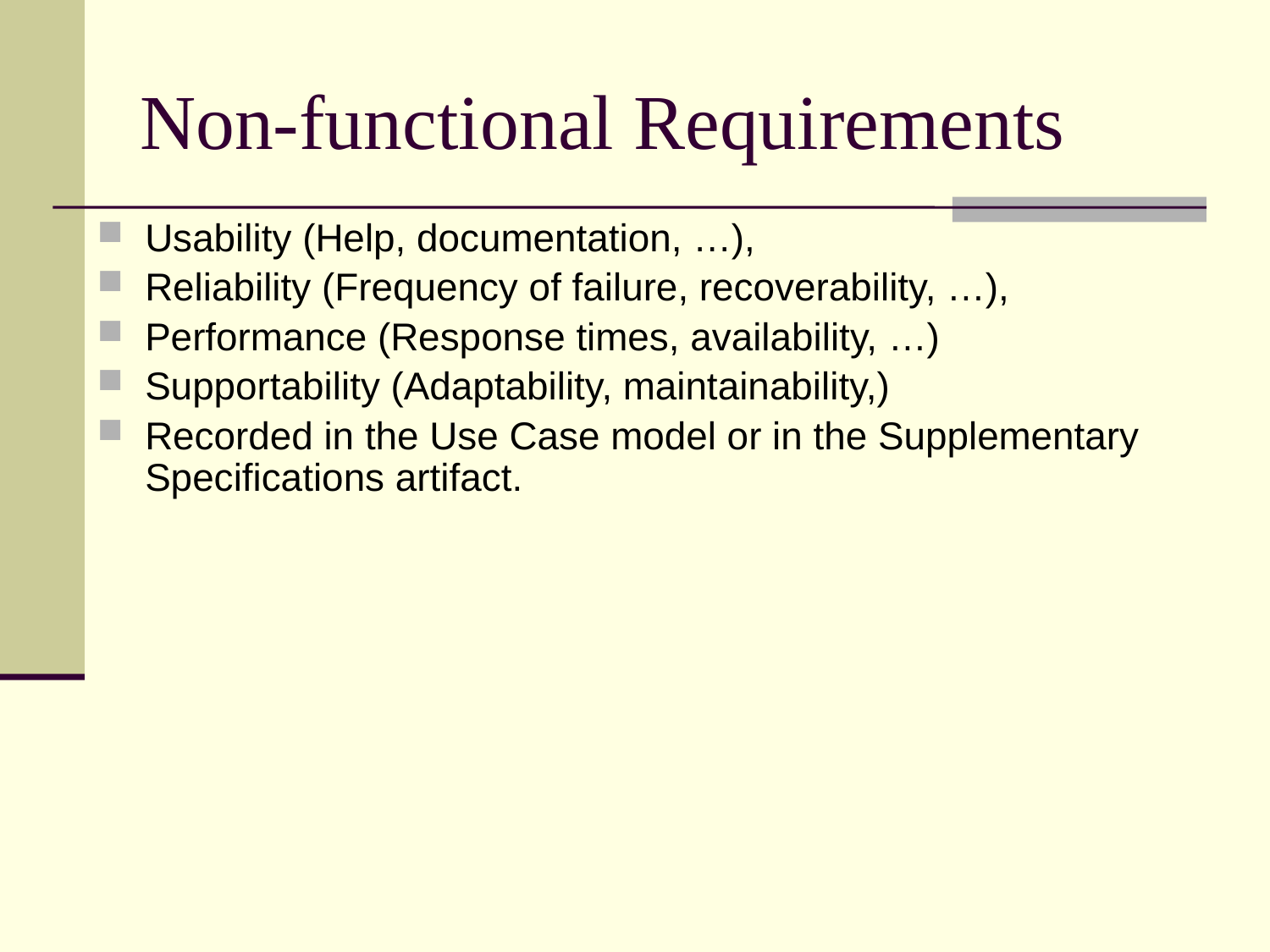

# Non-functional Requirements
Usability (Help, documentation, …),
Reliability (Frequency of failure, recoverability, …),
Performance (Response times, availability, …)
Supportability (Adaptability, maintainability,)
Recorded in the Use Case model or in the Supplementary Specifications artifact.